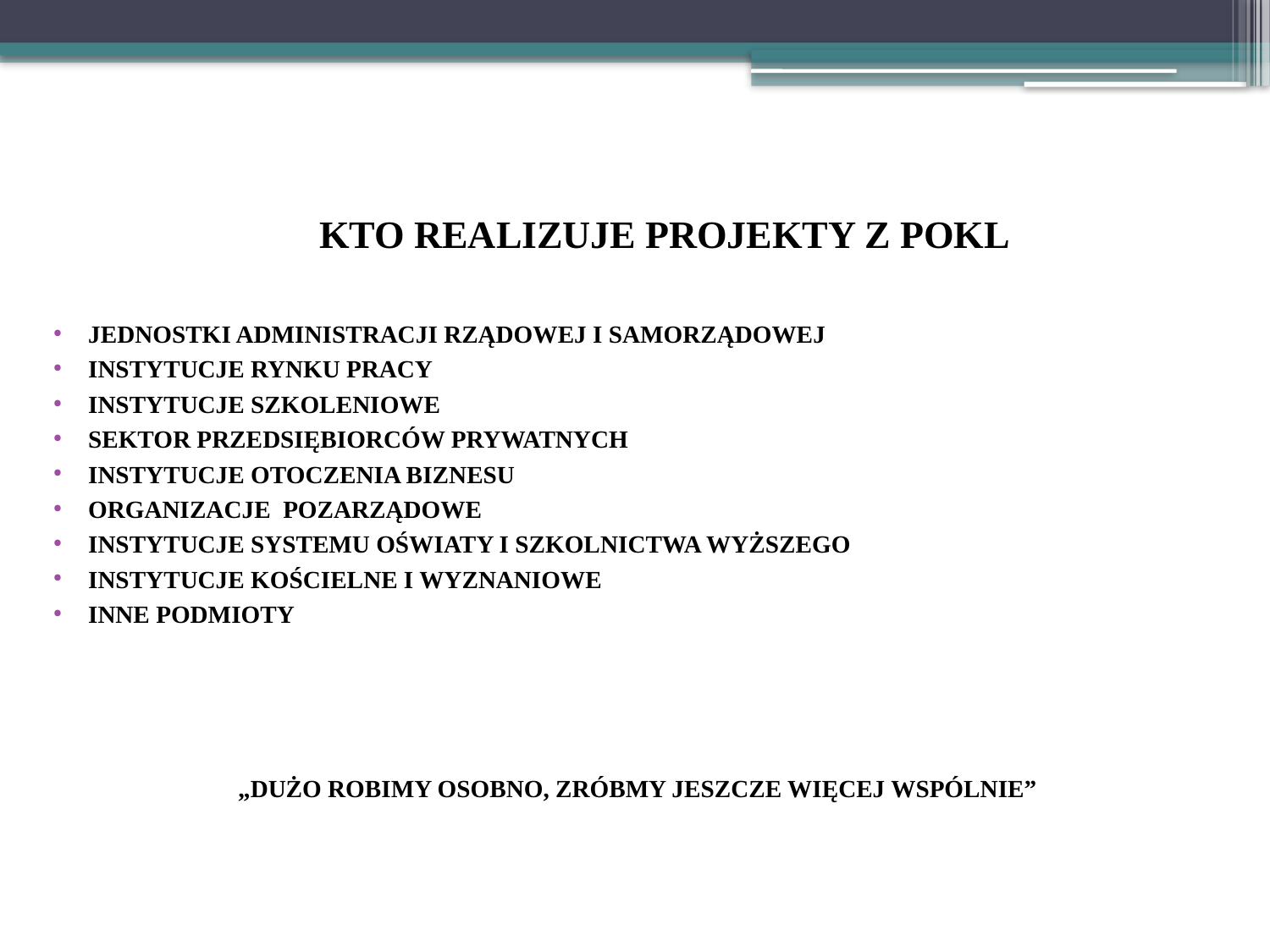

# KTO REALIZUJE PROJEKTY Z POKL
JEDNOSTKI ADMINISTRACJI RZĄDOWEJ I SAMORZĄDOWEJ
INSTYTUCJE RYNKU PRACY
INSTYTUCJE SZKOLENIOWE
SEKTOR PRZEDSIĘBIORCÓW PRYWATNYCH
INSTYTUCJE OTOCZENIA BIZNESU
ORGANIZACJE  POZARZĄDOWE
INSTYTUCJE SYSTEMU OŚWIATY I SZKOLNICTWA WYŻSZEGO
INSTYTUCJE KOŚCIELNE I WYZNANIOWE
INNE PODMIOTY

„DUŻO ROBIMY OSOBNO, ZRÓBMY JESZCZE WIĘCEJ WSPÓLNIE”